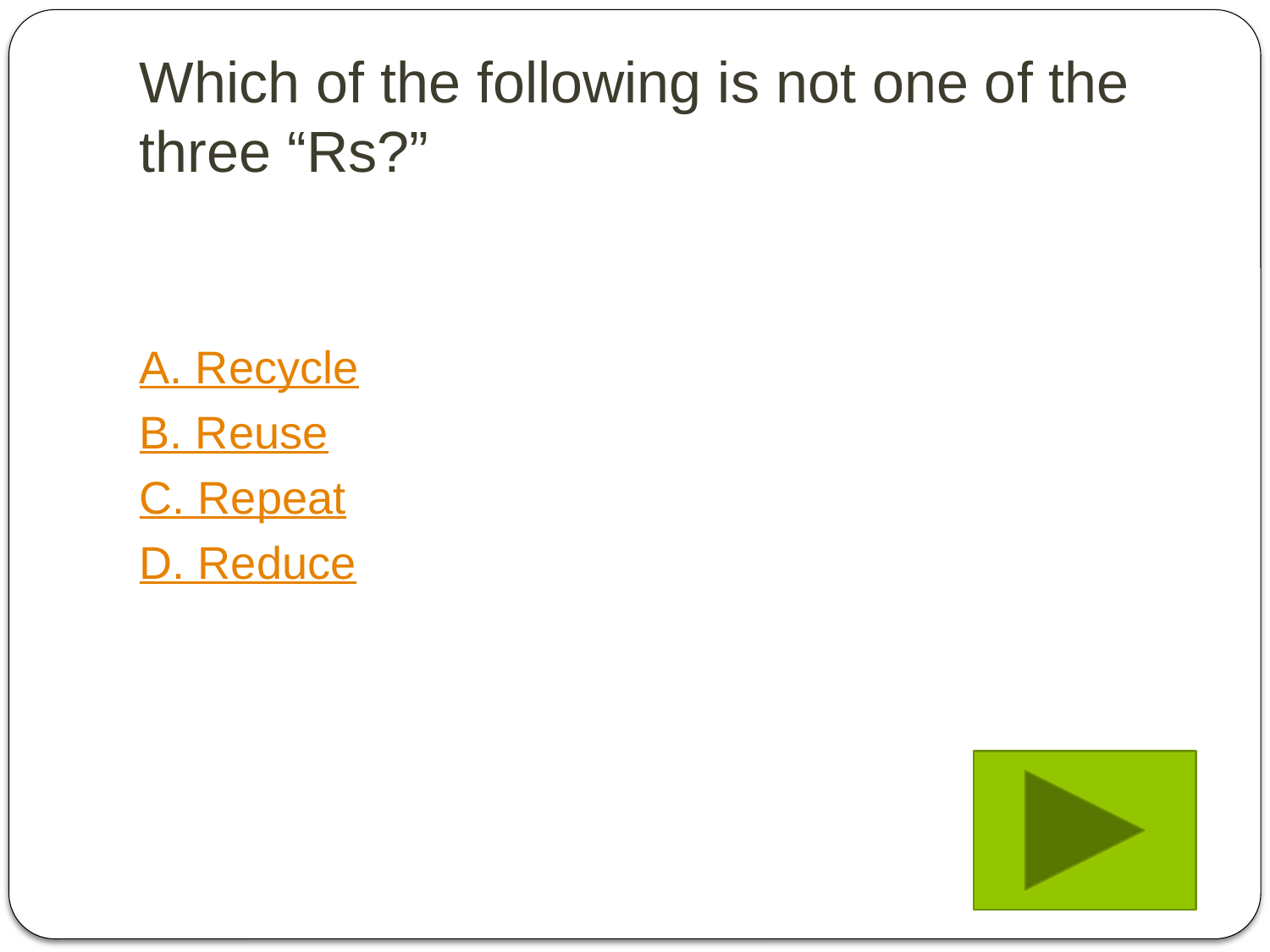

# Which of the following is not one of the three “Rs?”

A. Recycle
B. Reuse
C. Repeat
D. Reduce